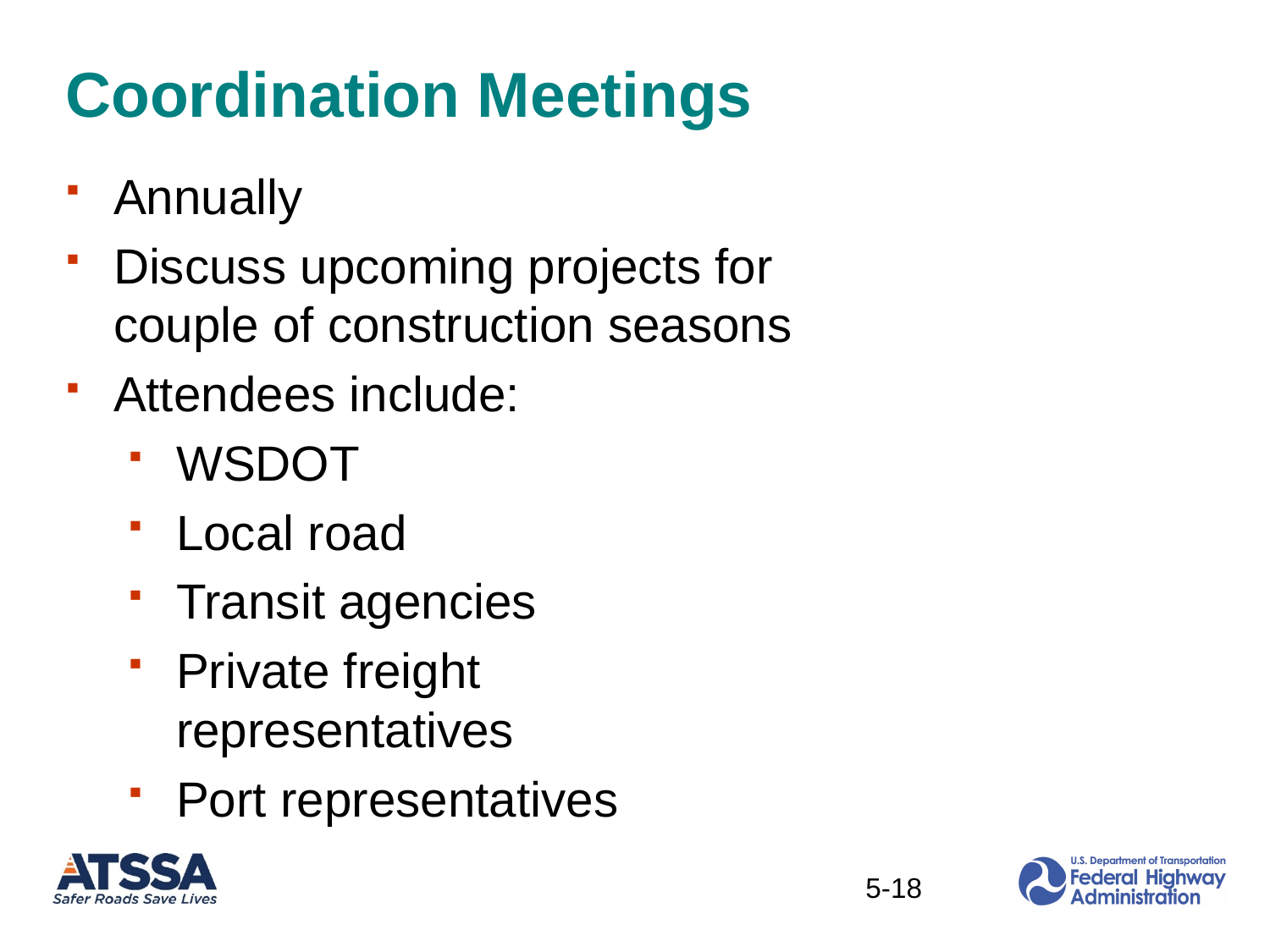

# Coordination Meetings
Annually
Discuss upcoming projects for couple of construction seasons
Attendees include:
WSDOT
Local road
Transit agencies
Private freight representatives
Port representatives